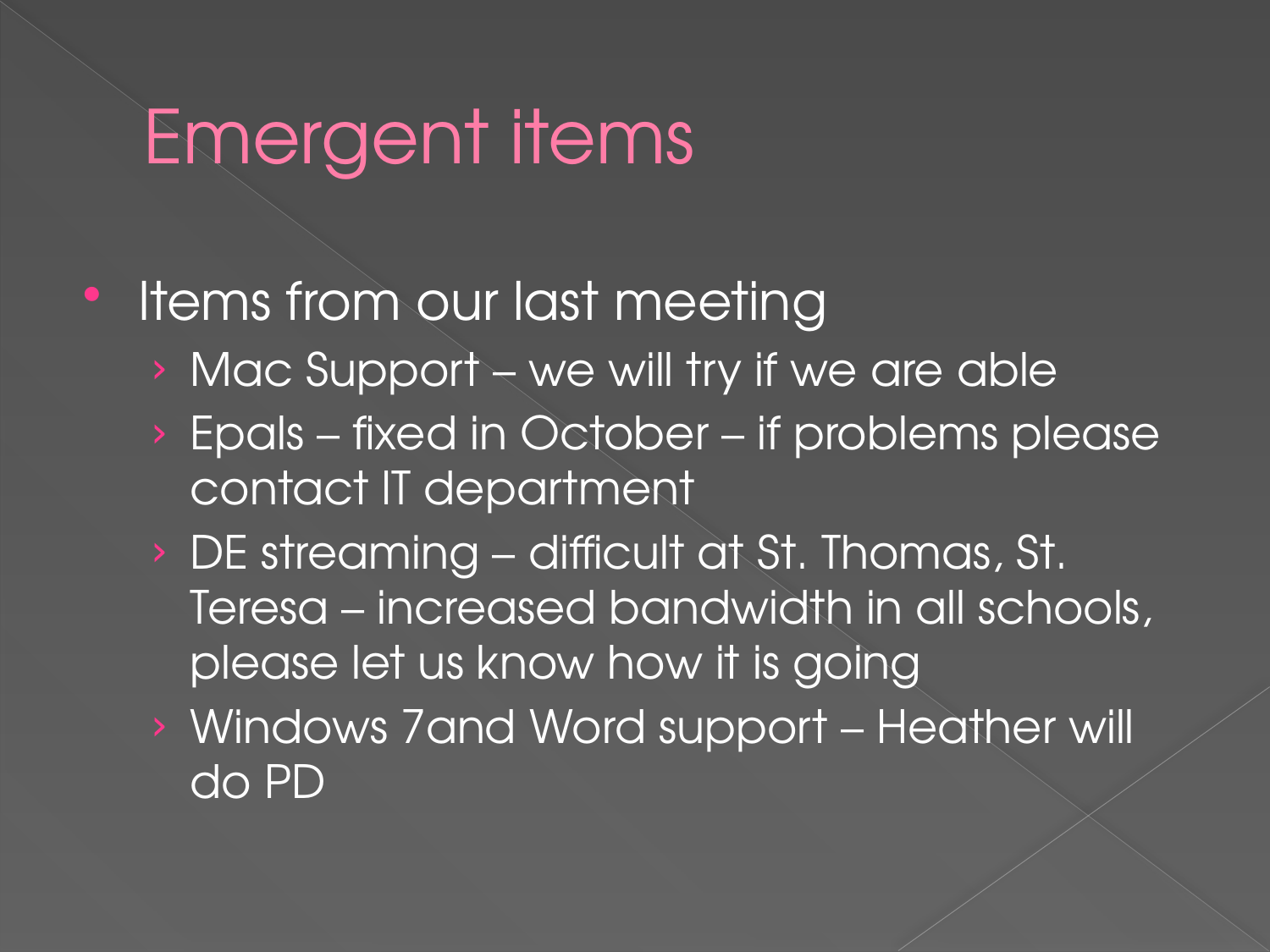

# Emergent items
Items from our last meeting
Mac Support – we will try if we are able
Epals – fixed in October – if problems please contact IT department
DE streaming – difficult at St. Thomas, St. Teresa – increased bandwidth in all schools, please let us know how it is going
Windows 7and Word support – Heather will do PD